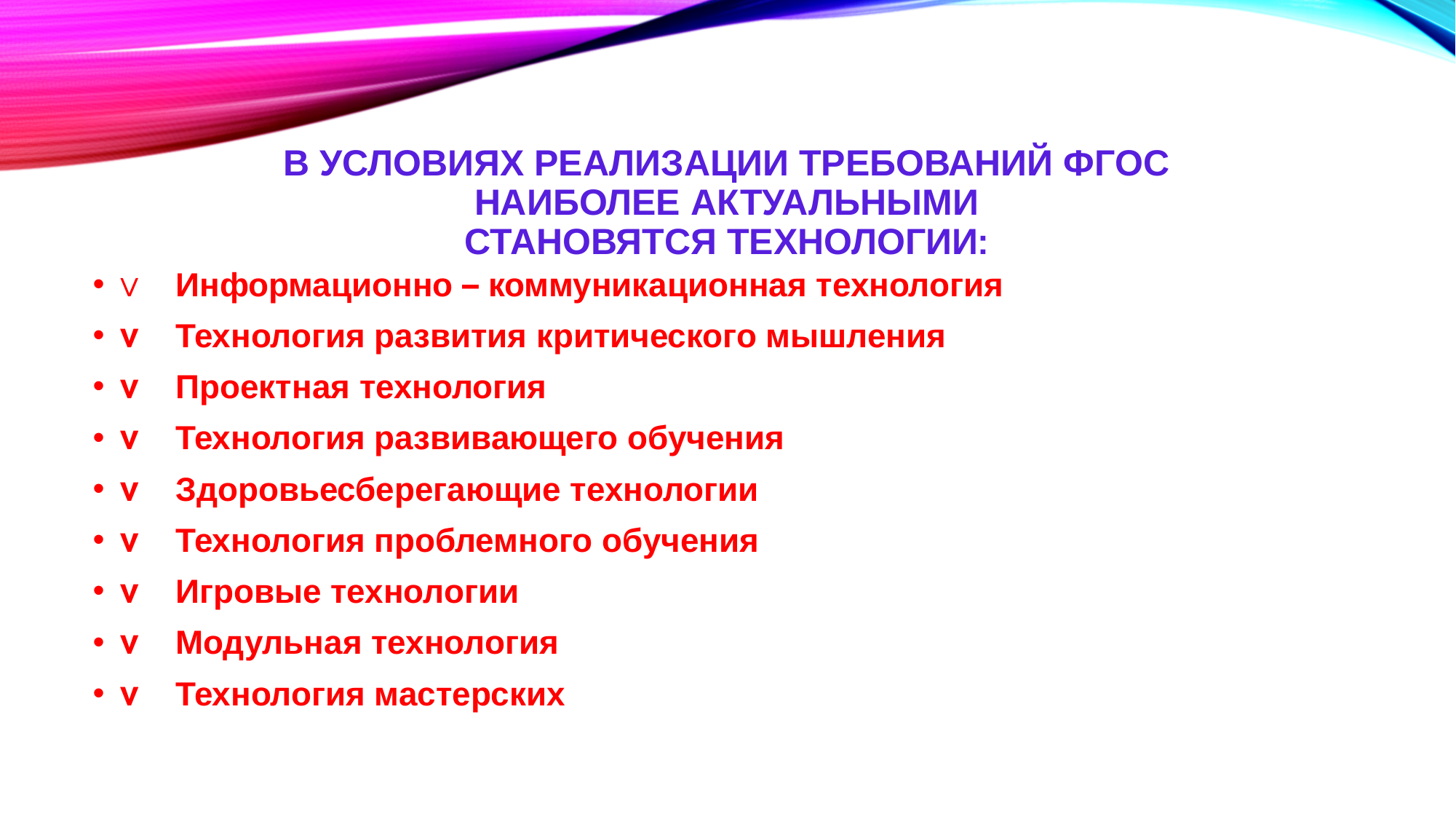

# В УСЛОВИЯХ РЕАЛИЗАЦИИ ТРЕБОВАНИЙ ФГОС НАИБОЛЕЕ АКТУАЛЬНЫМИ СТАНОВЯТСЯ ТЕХНОЛОГИИ:
v    Информационно – коммуникационная технология
v    Технология развития критического мышления
v    Проектная технология
v    Технология развивающего обучения
v    Здоровьесберегающие технологии
v    Технология проблемного обучения
v    Игровые технологии
v    Модульная технология
v    Технология мастерских